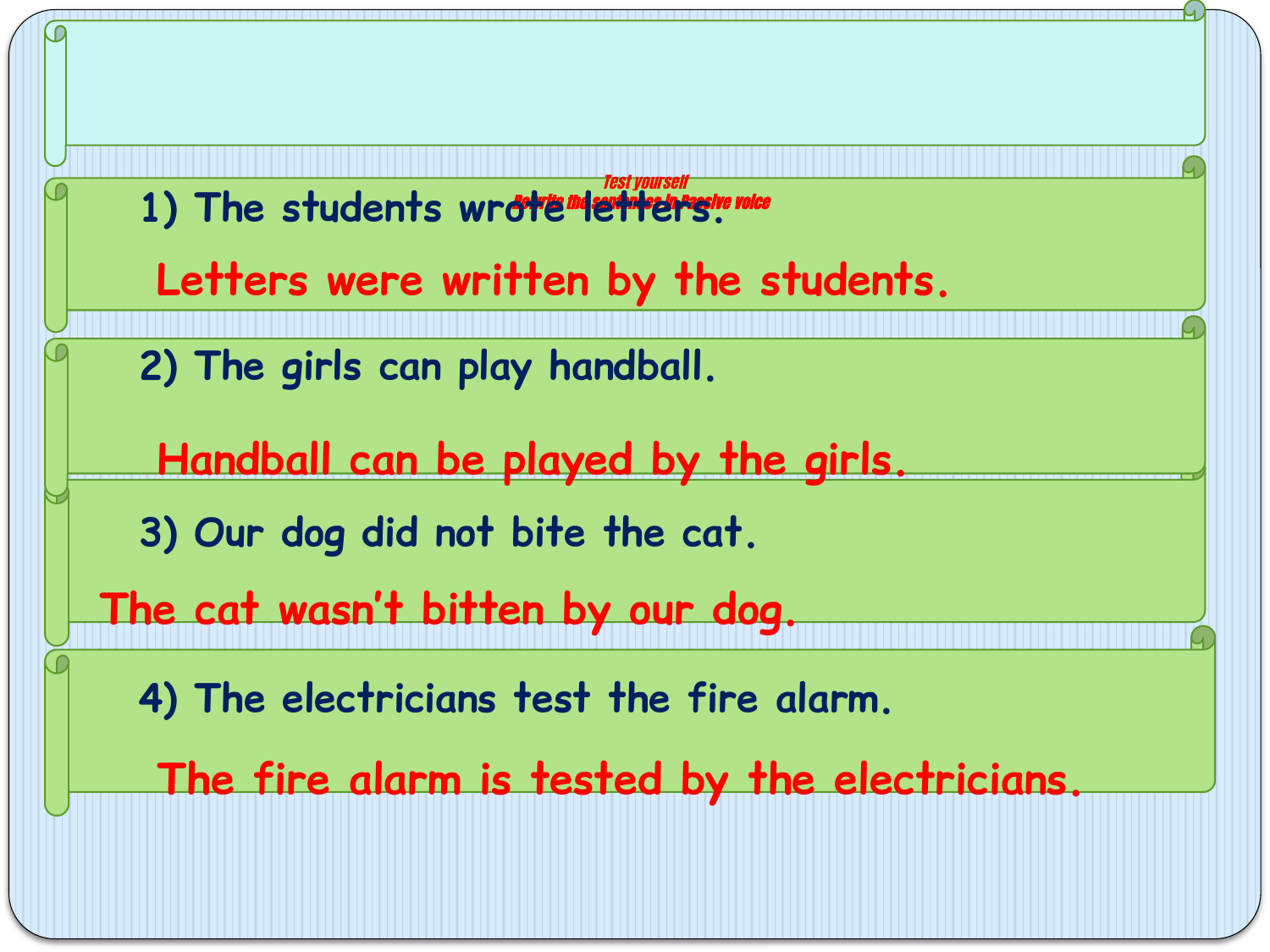

# Test yourself Rewrite the sentences in Passive voice

1) The students wrote letters.

2) The girls can play handball.

3) Our dog did not bite the cat.

4) The electricians test the fire alarm.

Letters were written by the students.

Handball can be played by the girls.

The cat wasn’t bitten by our dog.

The fire alarm is tested by the electricians.